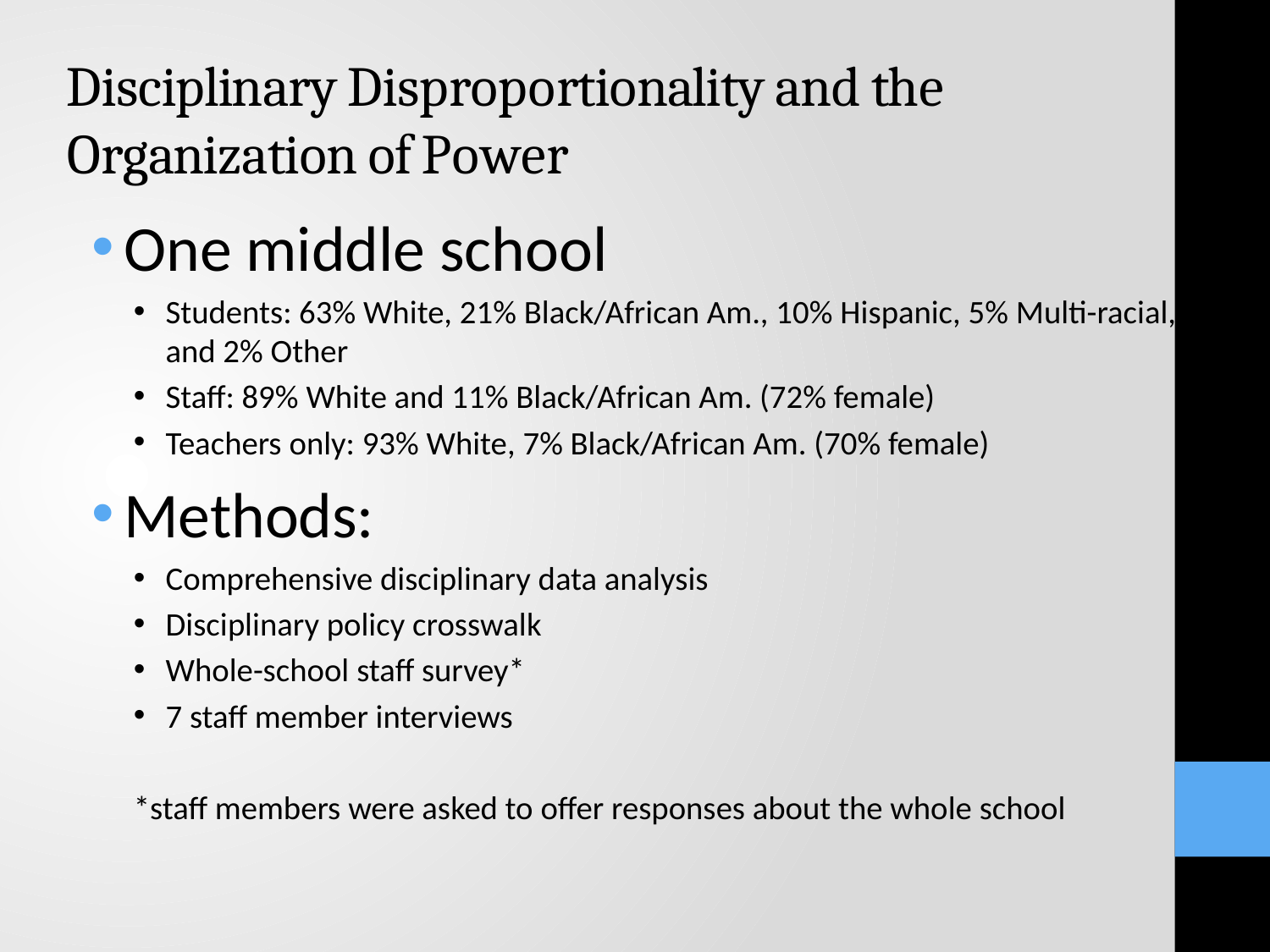

# Disciplinary Disproportionality and the Organization of Power
One middle school
Students: 63% White, 21% Black/African Am., 10% Hispanic, 5% Multi-racial, and 2% Other
Staff: 89% White and 11% Black/African Am. (72% female)
Teachers only: 93% White, 7% Black/African Am. (70% female)
Methods:
Comprehensive disciplinary data analysis
Disciplinary policy crosswalk
Whole-school staff survey*
7 staff member interviews

*staff members were asked to offer responses about the whole school